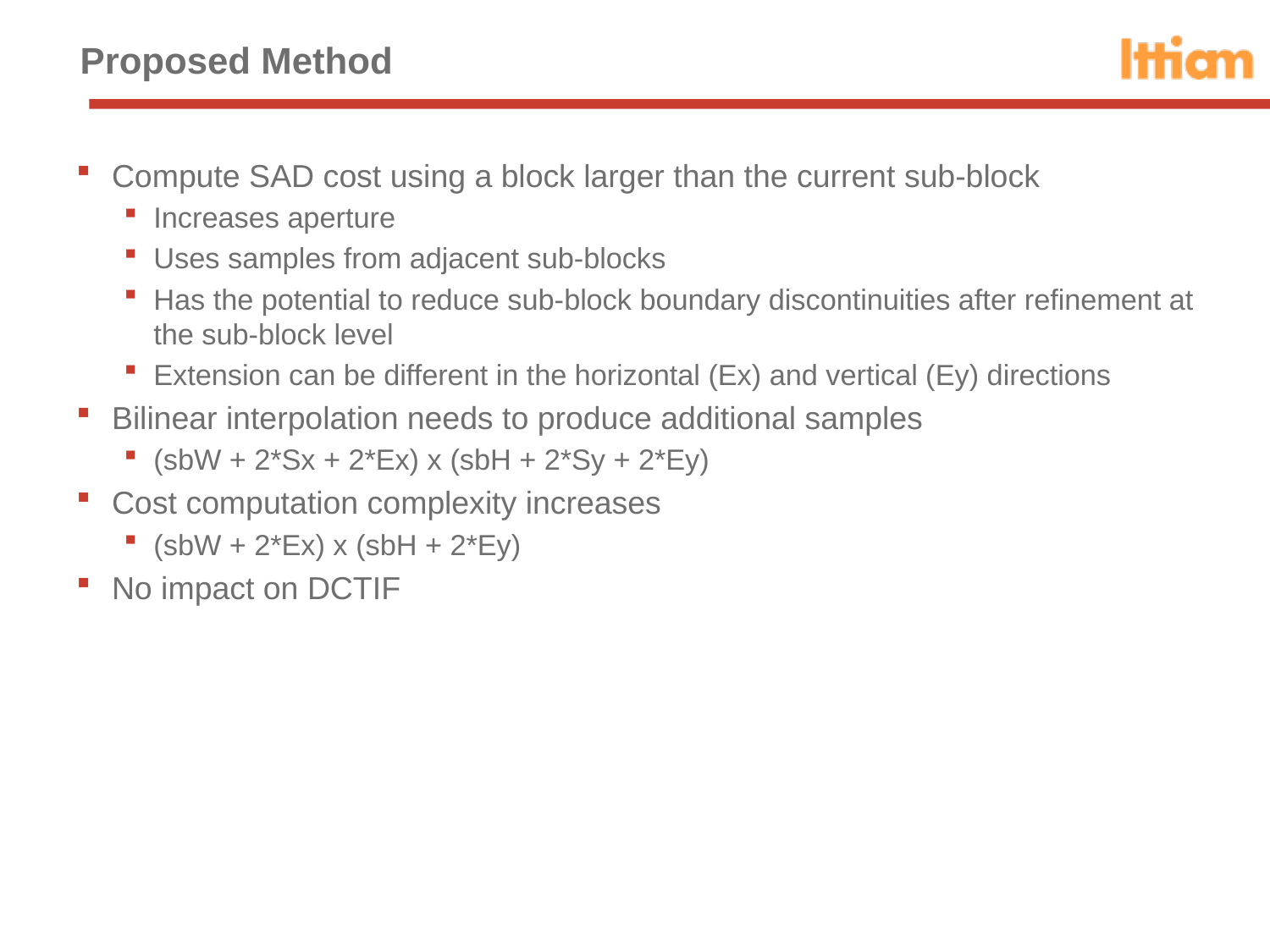

# Proposed Method
Compute SAD cost using a block larger than the current sub-block
Increases aperture
Uses samples from adjacent sub-blocks
Has the potential to reduce sub-block boundary discontinuities after refinement at the sub-block level
Extension can be different in the horizontal (Ex) and vertical (Ey) directions
Bilinear interpolation needs to produce additional samples
(sbW + 2*Sx + 2*Ex) x (sbH + 2*Sy + 2*Ey)
Cost computation complexity increases
(sbW + 2*Ex) x (sbH + 2*Ey)
No impact on DCTIF